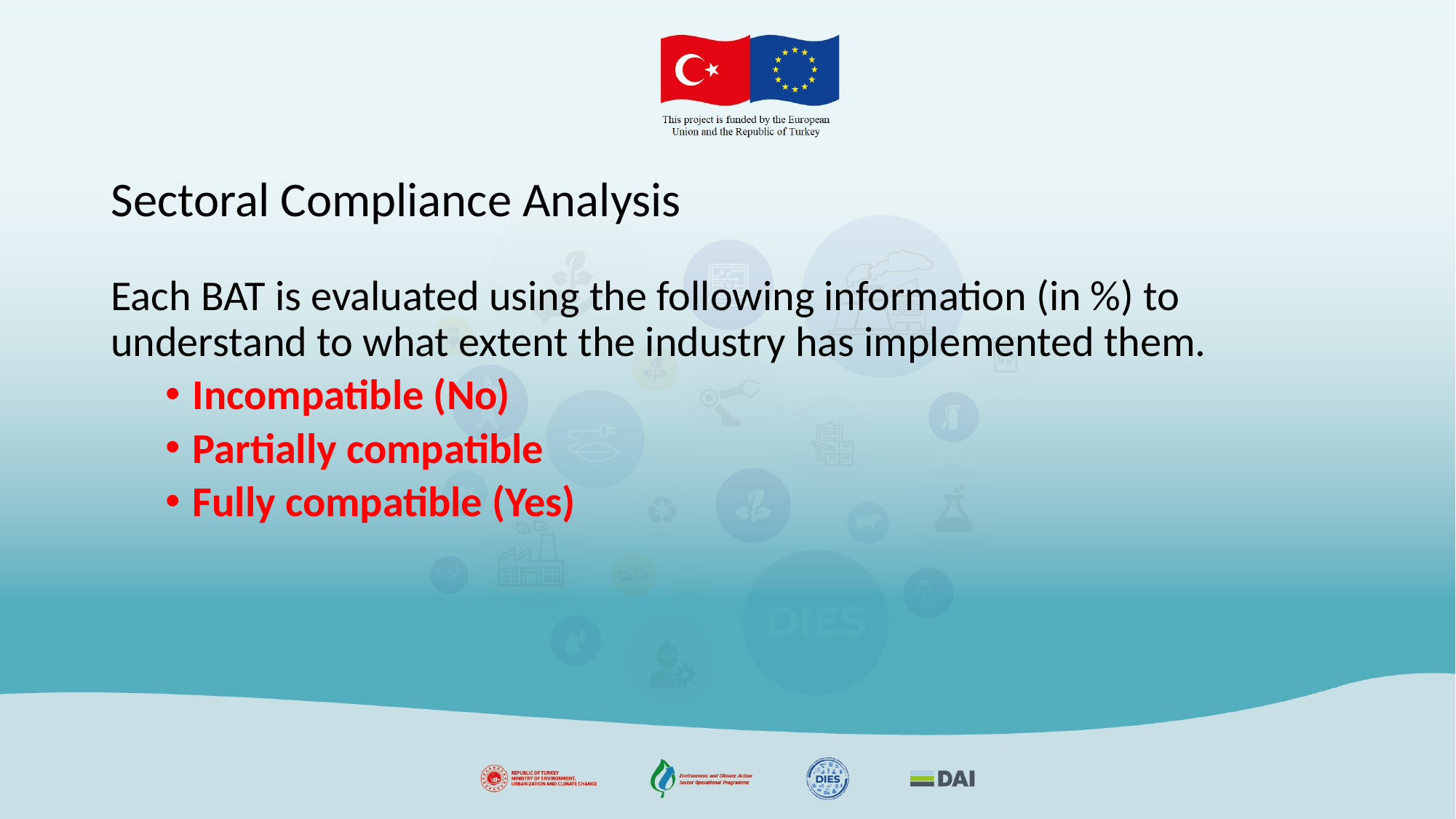

# Sectoral Compliance Analysis
Each BAT is evaluated using the following information (in %) to understand to what extent the industry has implemented them.
Incompatible (No)
Partially compatible
Fully compatible (Yes)